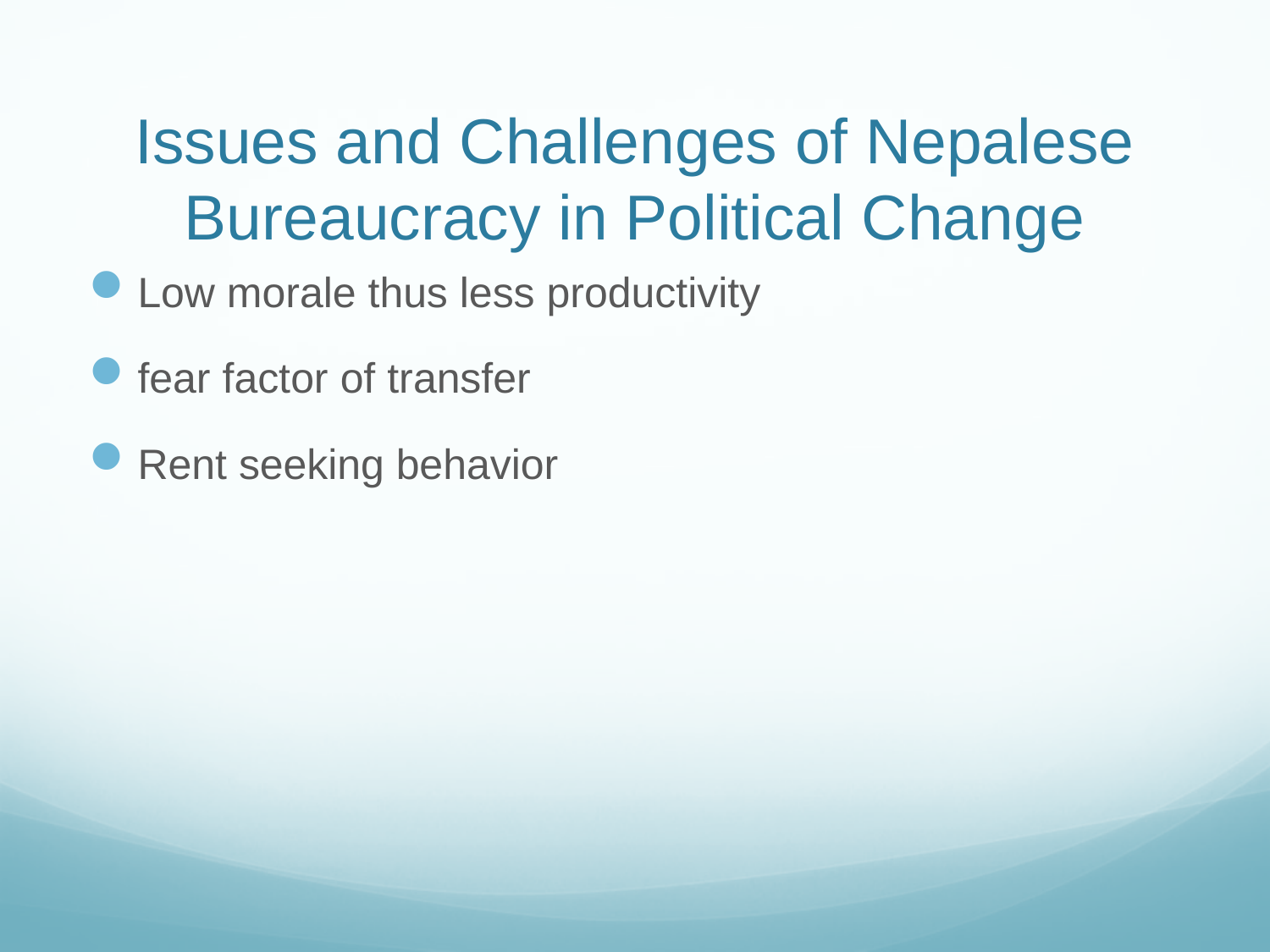

# Issues and Challenges of Nepalese Bureaucracy in Political Change
Low morale thus less productivity
fear factor of transfer
Rent seeking behavior